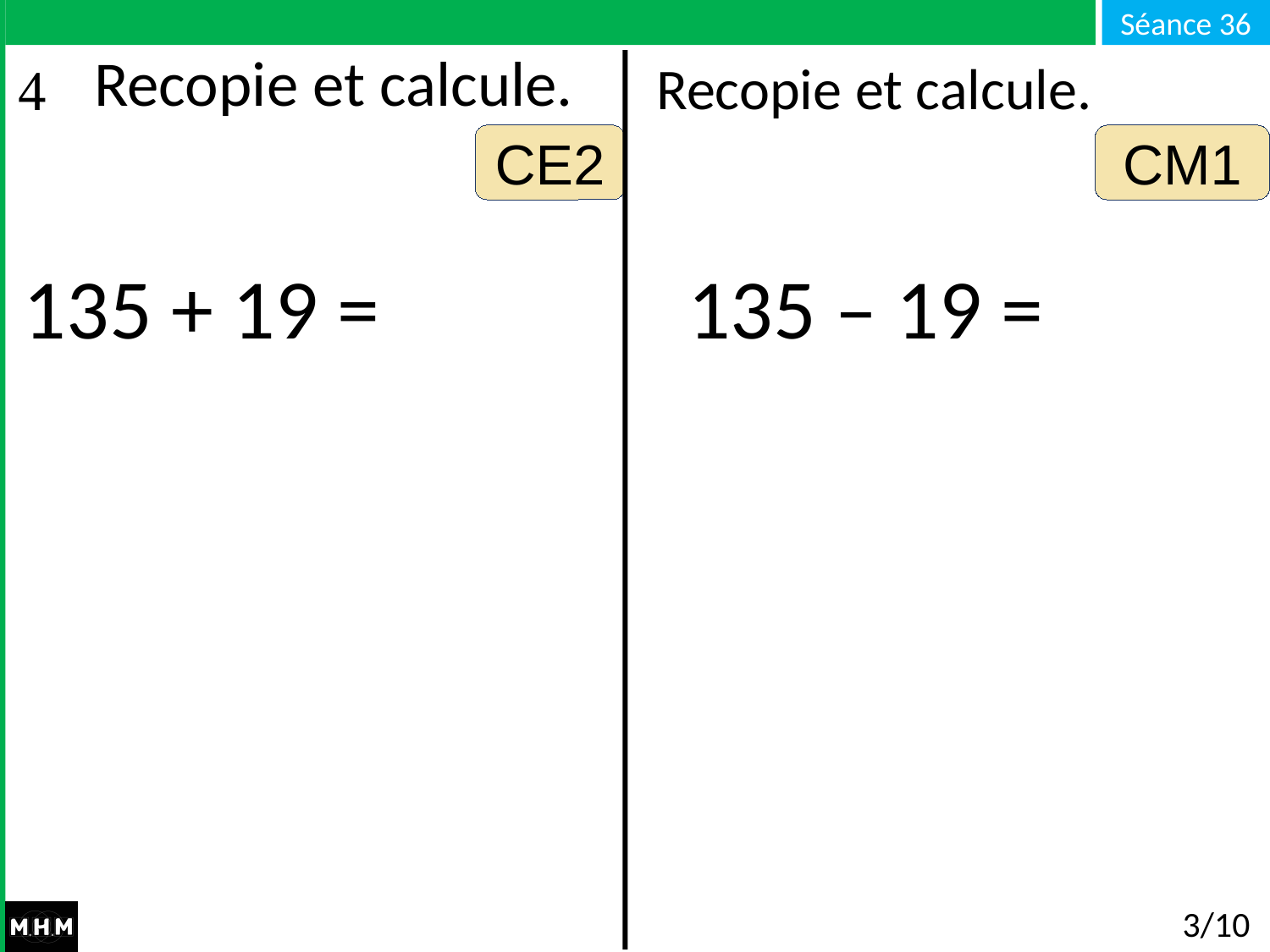

# Recopie et calcule.
Recopie et calcule.
CE2
CM1
135 + 19 =
135 – 19 =
3/10